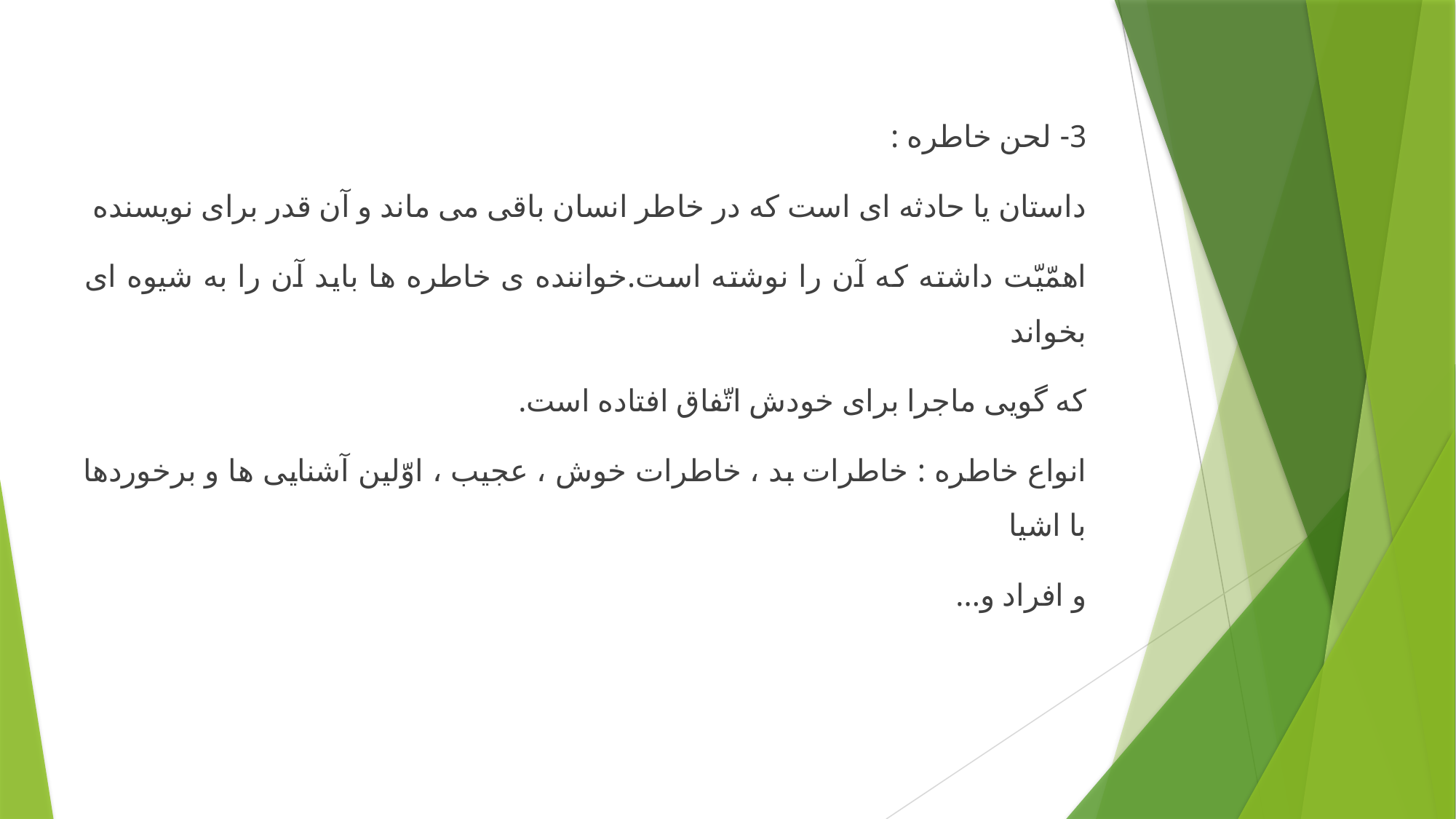

3- لحن خاطره :
داستان یا حادثه ای است که در خاطر انسان باقی می ماند و آن قدر برای نویسنده
اهمّیّت داشته که آن را نوشته است.خواننده ی خاطره ها باید آن را به شیوه ای بخواند
که گویی ماجرا برای خودش اتّفاق افتاده است.
انواع خاطره : خاطرات بد ، خاطرات خوش ، عجیب ، اوّلین آشنایی ها و برخوردها با اشیا
و افراد و...